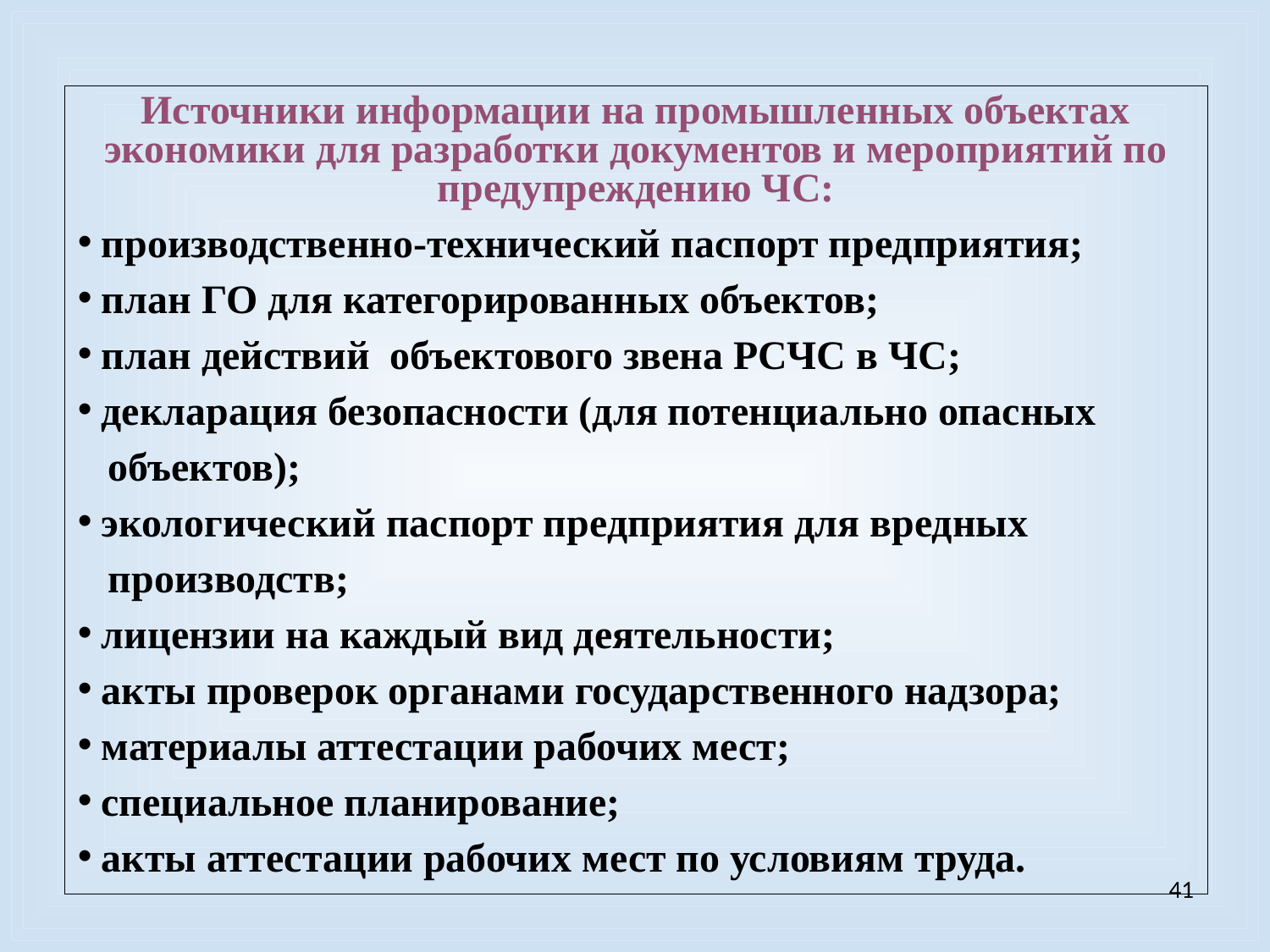

Источники информации на промышленных объектах экономики для разработки документов и мероприятий по предупреждению ЧС:
 производственно-технический паспорт предприятия;
 план ГО для категорированных объектов;
 план действий  объектового звена РСЧС в ЧС;
 декларация безопасности (для потенциально опасных
   объектов);
 экологический паспорт предприятия для вредных
   производств;
 лицензии на каждый вид деятельности;
 акты проверок органами государственного надзора;
 материалы аттестации рабочих мест;
 специальное планирование;
 акты аттестации рабочих мест по условиям труда.
41